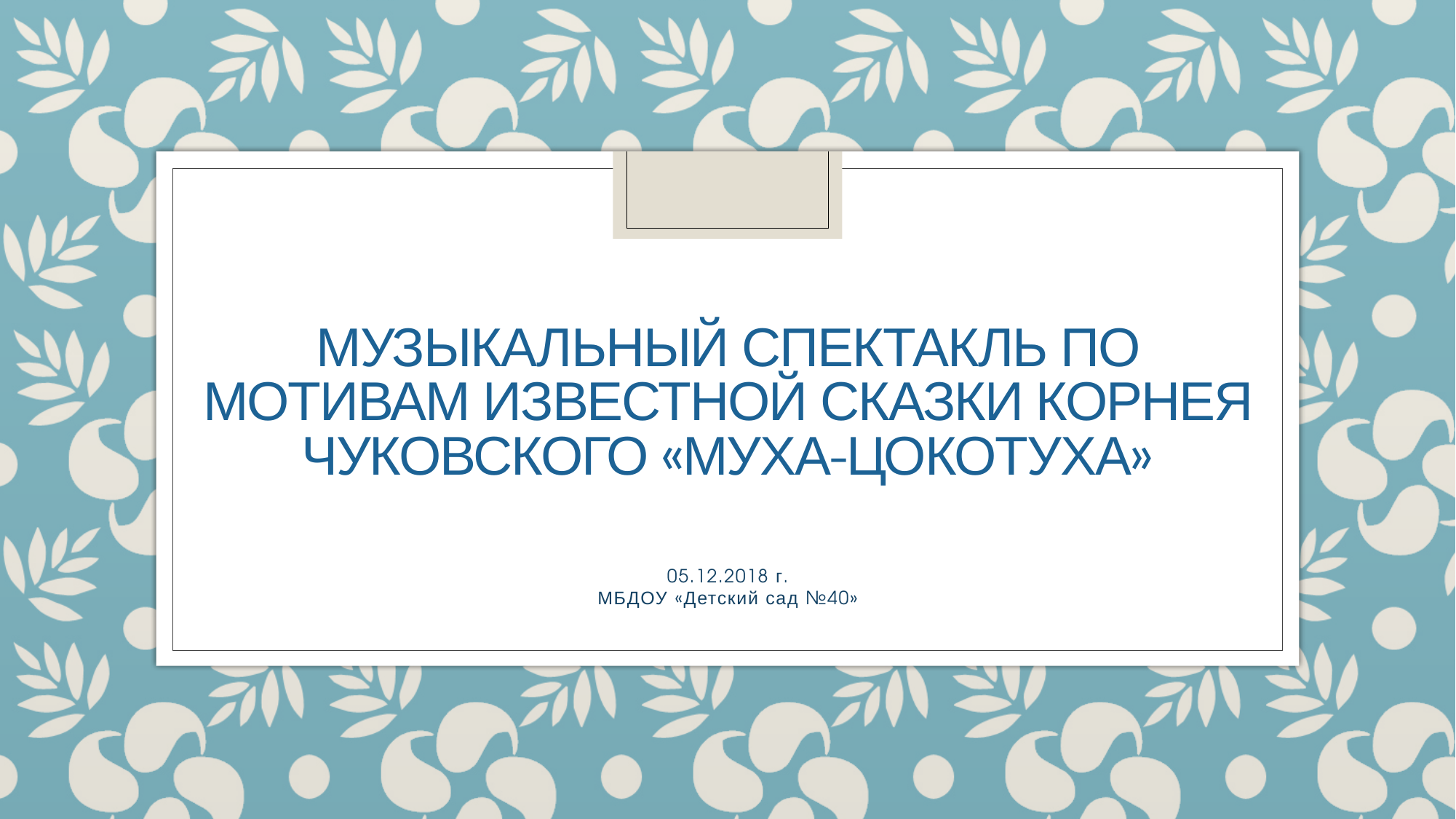

# Музыкальный спектакль по мотивам известной сказки Корнея Чуковского «Муха-цокотуха»
05.12.2018 г.
МБДОУ «Детский сад №40»